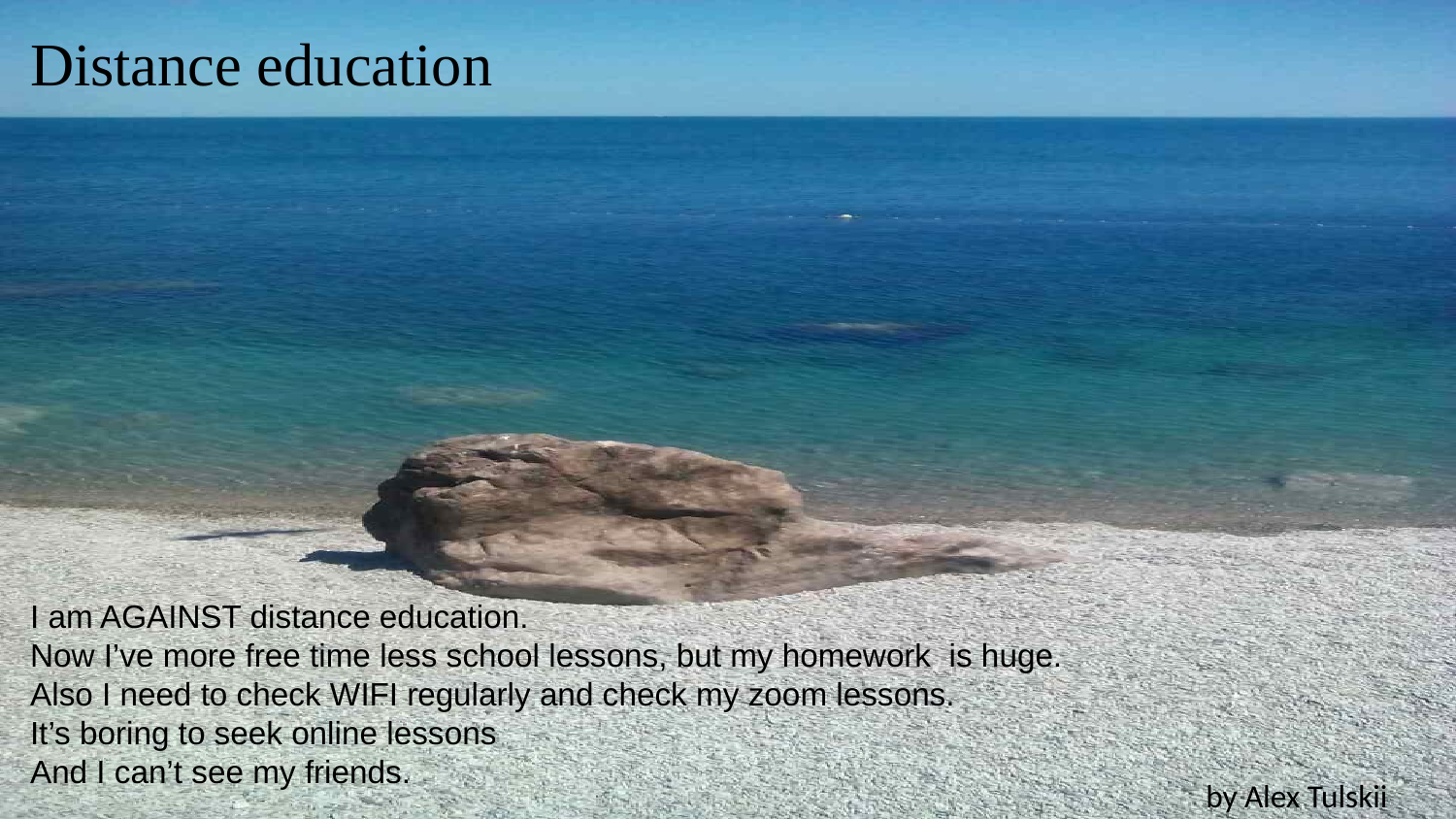

Distance education

I am AGAINST distance education.
Now I’ve more free time less school lessons, but my homework  is huge.
Also I need to check WIFI regularly and check my zoom lessons.
It’s boring to seek online lessons
And I can’t see my friends.

by Alex Tulskii